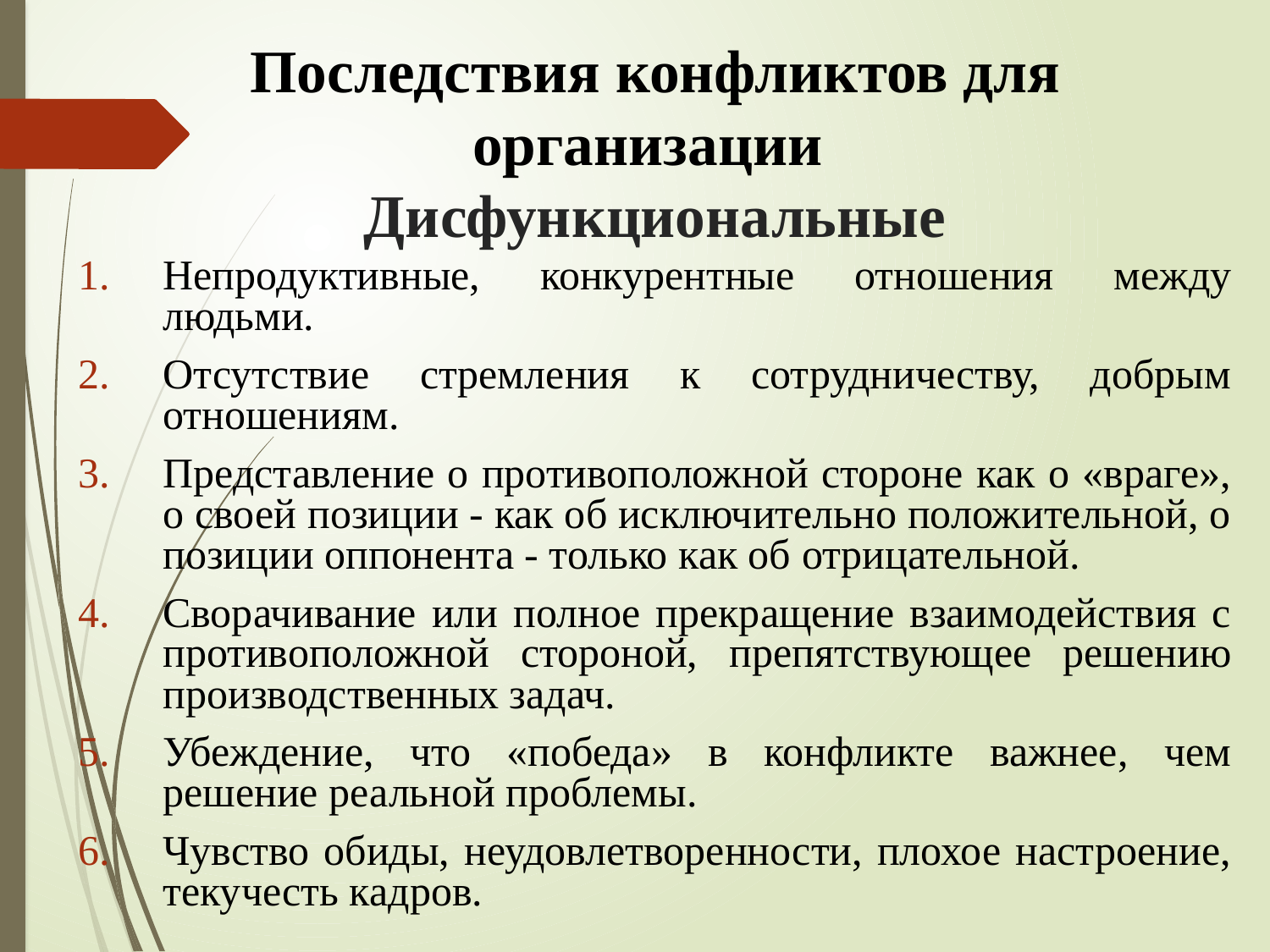

# Последствия конфликтов для организации Дисфункциональные
Непродуктивные, конкурентные отношения между людьми.
Отсутствие стремления к сотрудничеству, добрым отношениям.
Представление о противоположной стороне как о «враге», о своей позиции - как об исключительно положительной, о позиции оппонента - только как об отрицательной.
Сворачивание или полное прекращение взаимодействия с противоположной стороной, препятствующее решению производственных задач.
Убеждение, что «победа» в конфликте важнее, чем решение реальной проблемы.
Чувство обиды, неудовлетворенности, плохое настроение, текучесть кадров.